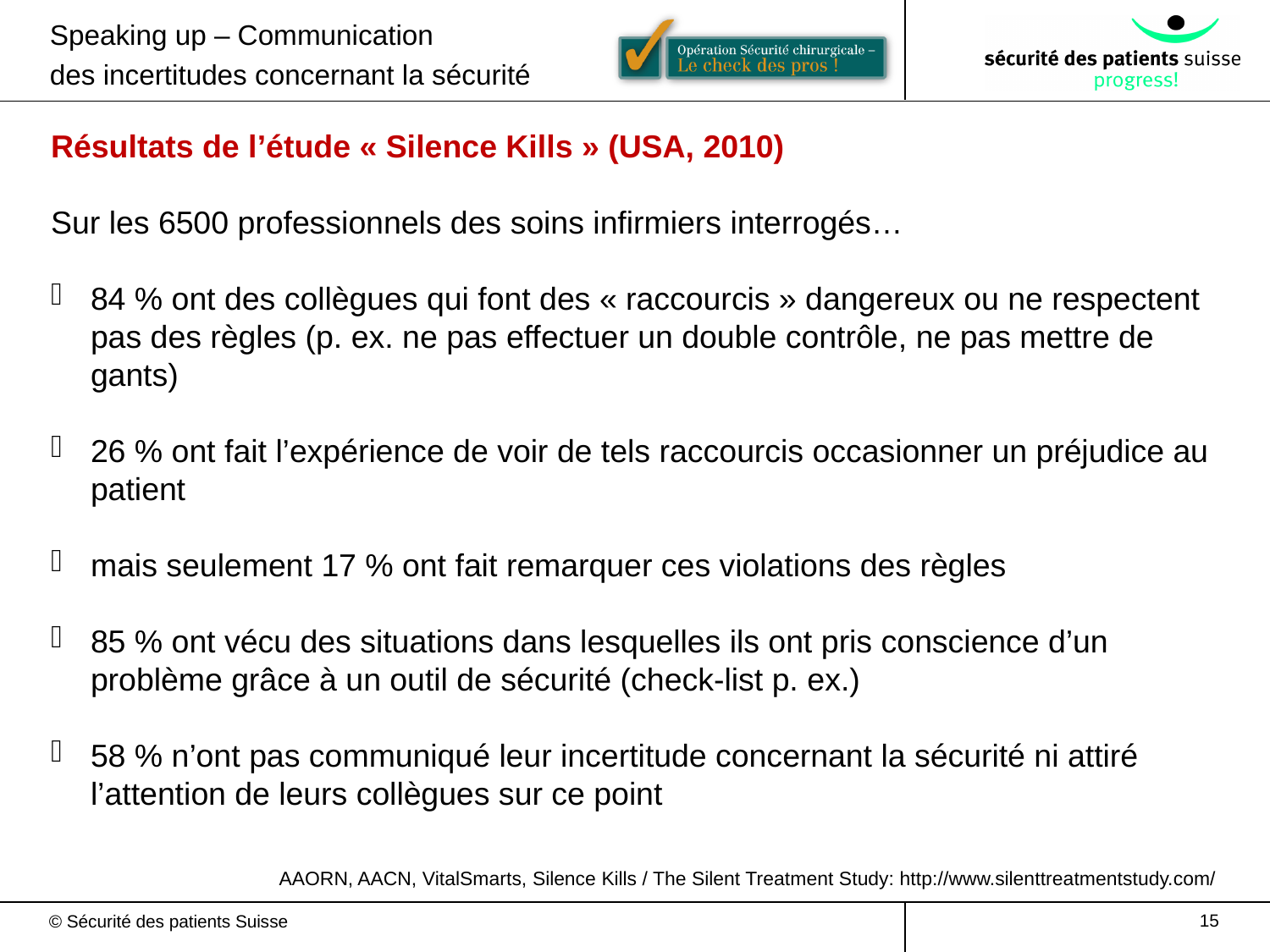

Speaking up – Communication
des incertitudes concernant la sécurité
Résultats de l’étude « Silence Kills » (USA, 2010)

Sur les 6500 professionnels des soins infirmiers interrogés…

84 % ont des collègues qui font des « raccourcis » dangereux ou ne respectent pas des règles (p. ex. ne pas effectuer un double contrôle, ne pas mettre de gants)

26 % ont fait l’expérience de voir de tels raccourcis occasionner un préjudice au patient

mais seulement 17 % ont fait remarquer ces violations des règles

85 % ont vécu des situations dans lesquelles ils ont pris conscience d’un problème grâce à un outil de sécurité (check-list p. ex.)

58 % n’ont pas communiqué leur incertitude concernant la sécurité ni attiré l’attention de leurs collègues sur ce point

AAORN, AACN, VitalSmarts, Silence Kills / The Silent Treatment Study: http://www.silenttreatmentstudy.com/

15
© Sécurité des patients Suisse